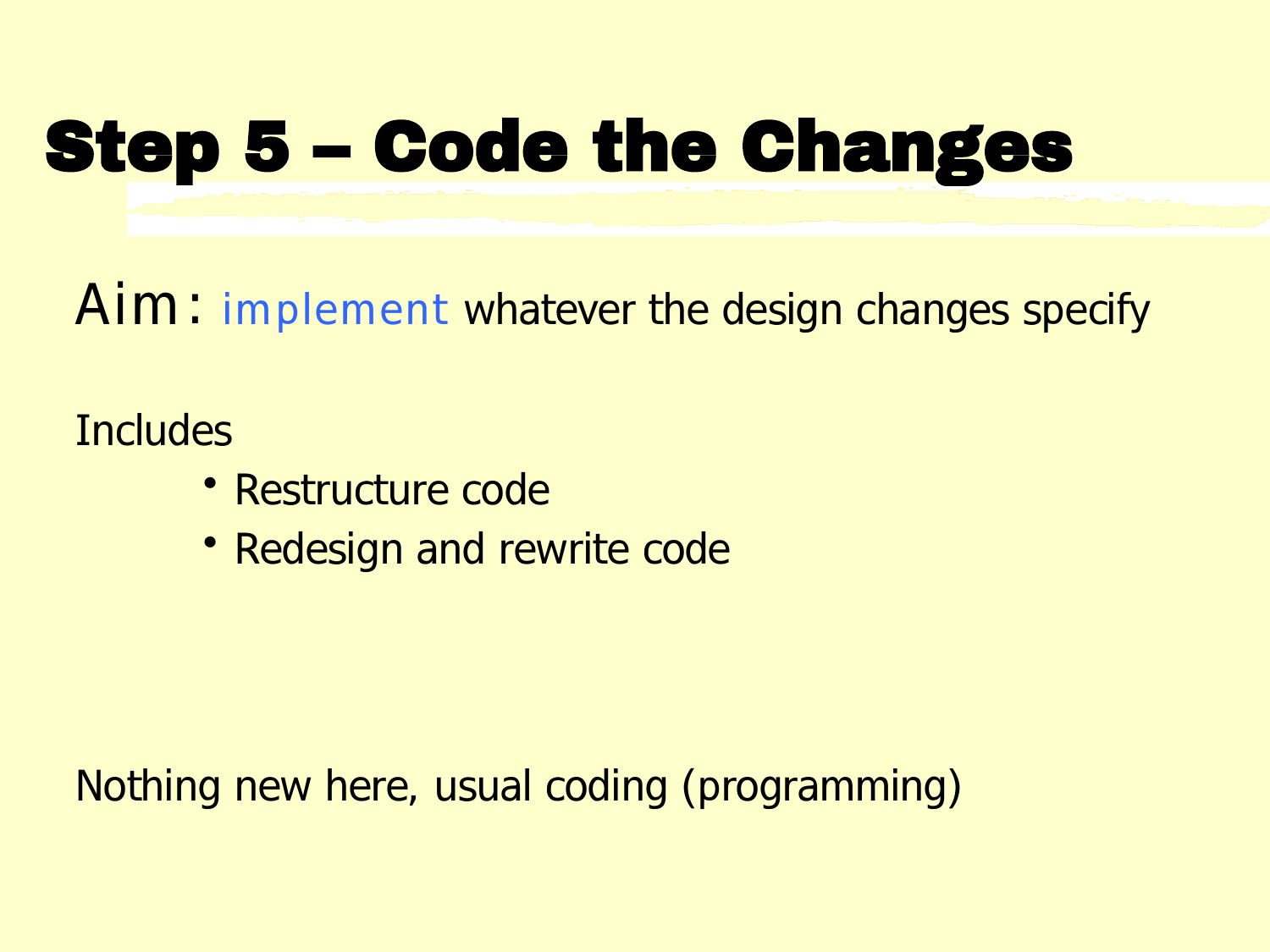

# Step 5 – Code the Changes
Aim: implement whatever the design changes specify

Includes
Restructure code
Redesign and rewrite code

Nothing new here, usual coding (programming)